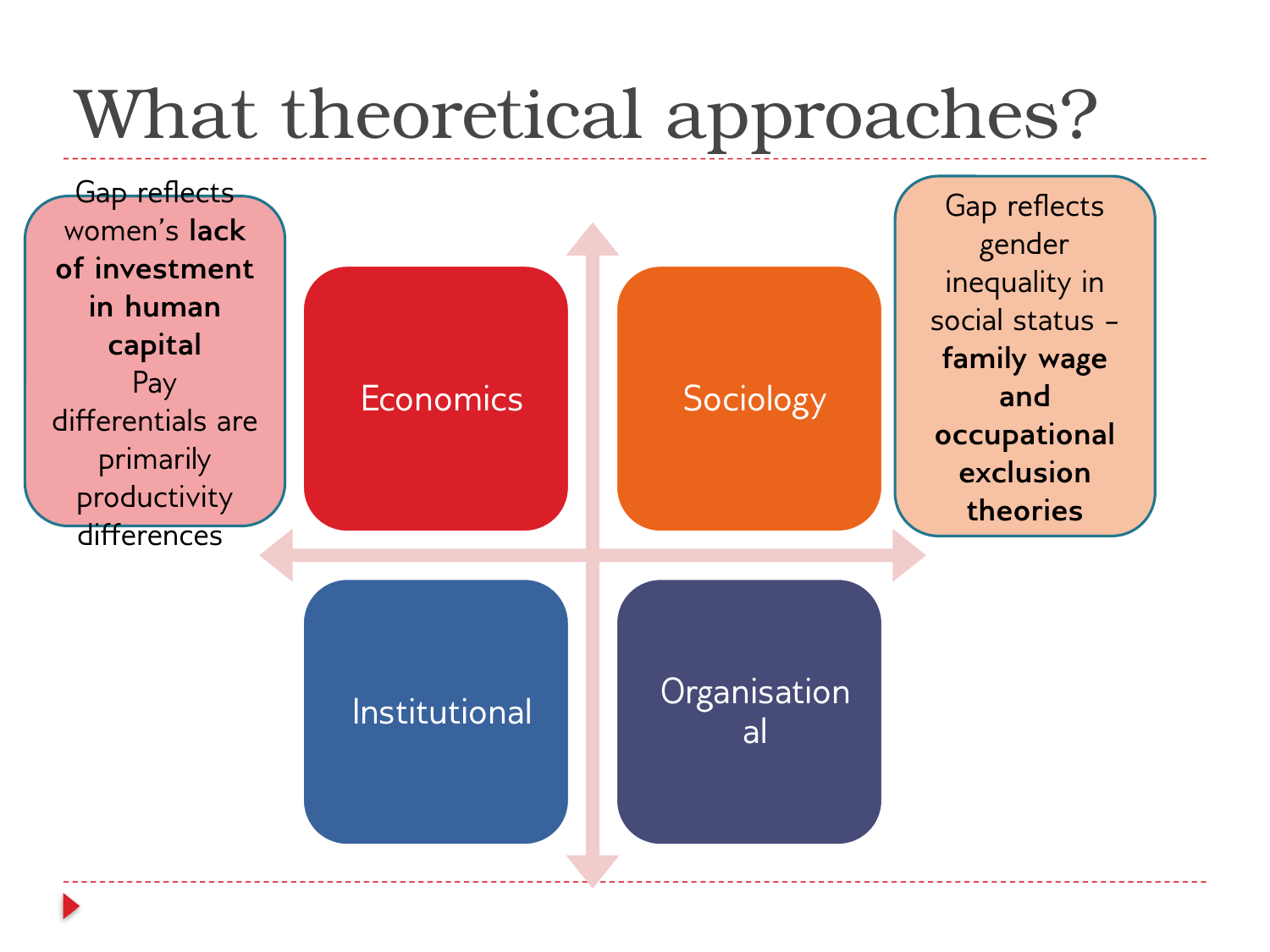

# What theoretical approaches?
Gap reflects gender inequality in social status –family wage and occupational exclusion theories
Gap reflects women’s lack of investment in human capital
Pay differentials are primarily productivity differences
Economics
Sociology
Institutional
Organisational